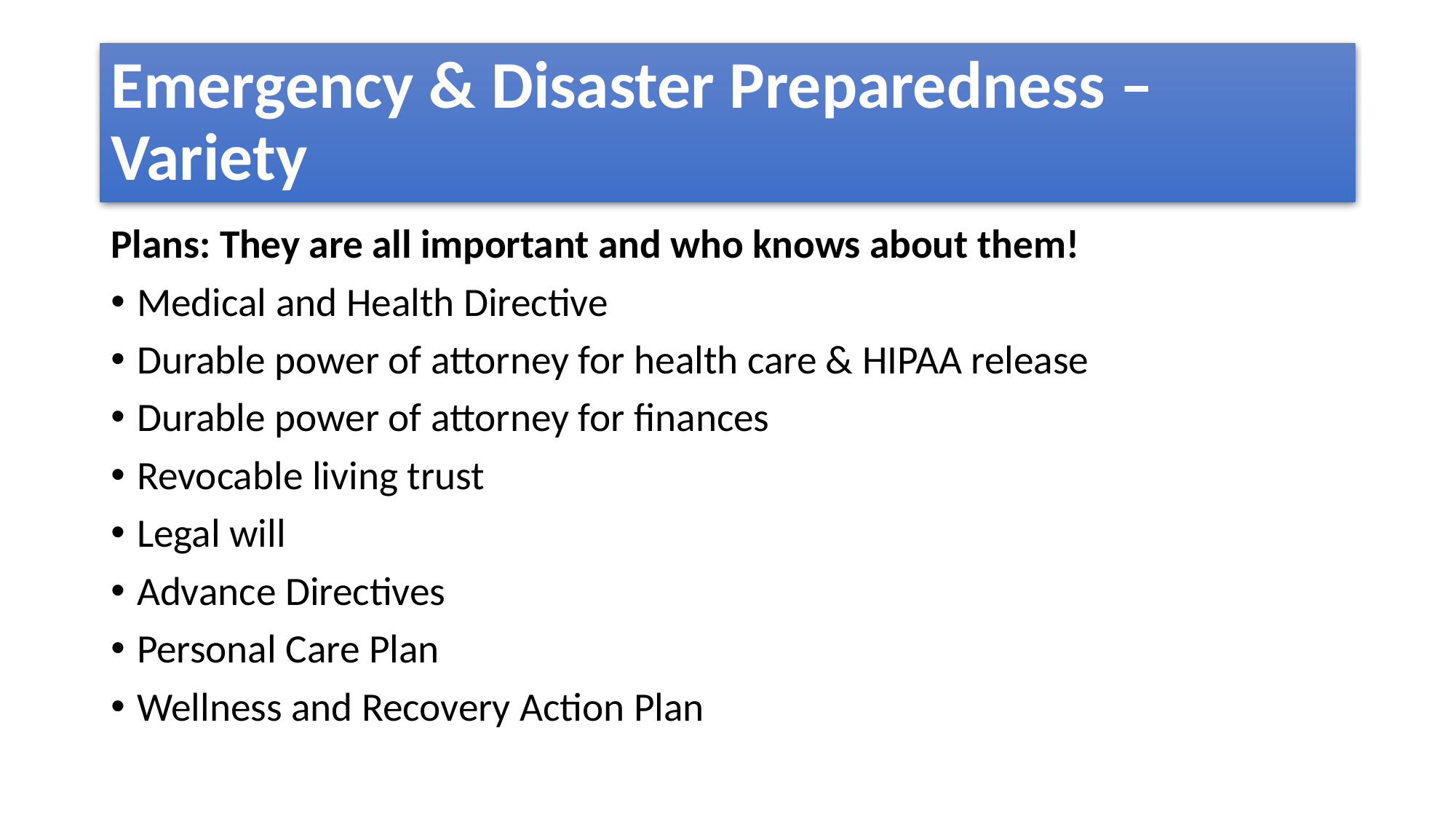

# Emergency & Disaster Preparedness – Variety
Plans: They are all important and who knows about them!
Medical and Health Directive
Durable power of attorney for health care & HIPAA release
Durable power of attorney for finances
Revocable living trust
Legal will
Advance Directives
Personal Care Plan
Wellness and Recovery Action Plan